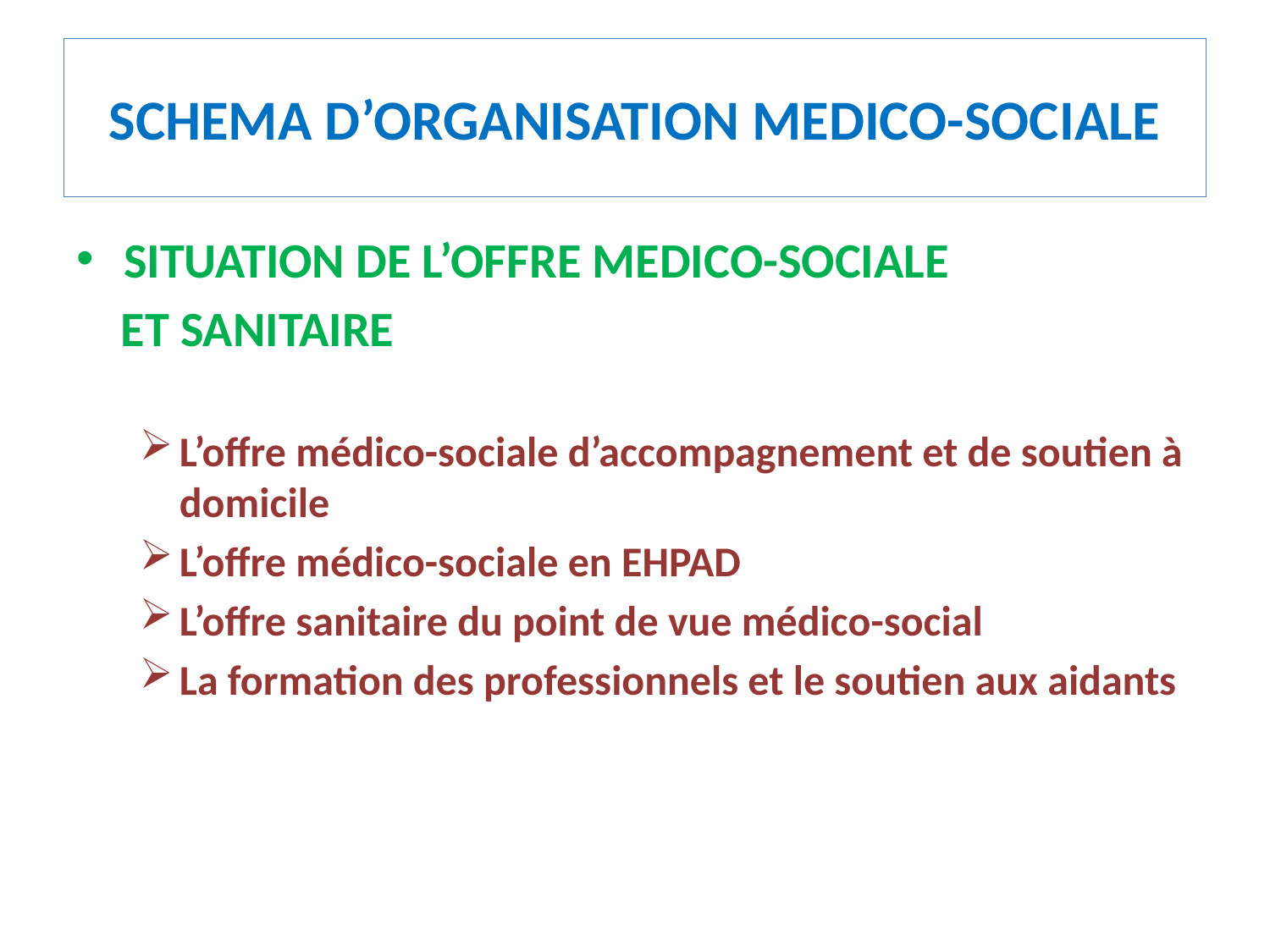

# SCHEMA D’ORGANISATION MEDICO-SOCIALE
SITUATION DE L’OFFRE MEDICO-SOCIALE
    ET SANITAIRE

L’offre médico-sociale d’accompagnement et de soutien à domicile
L’offre médico-sociale en EHPAD
L’offre sanitaire du point de vue médico-social
La formation des professionnels et le soutien aux aidants